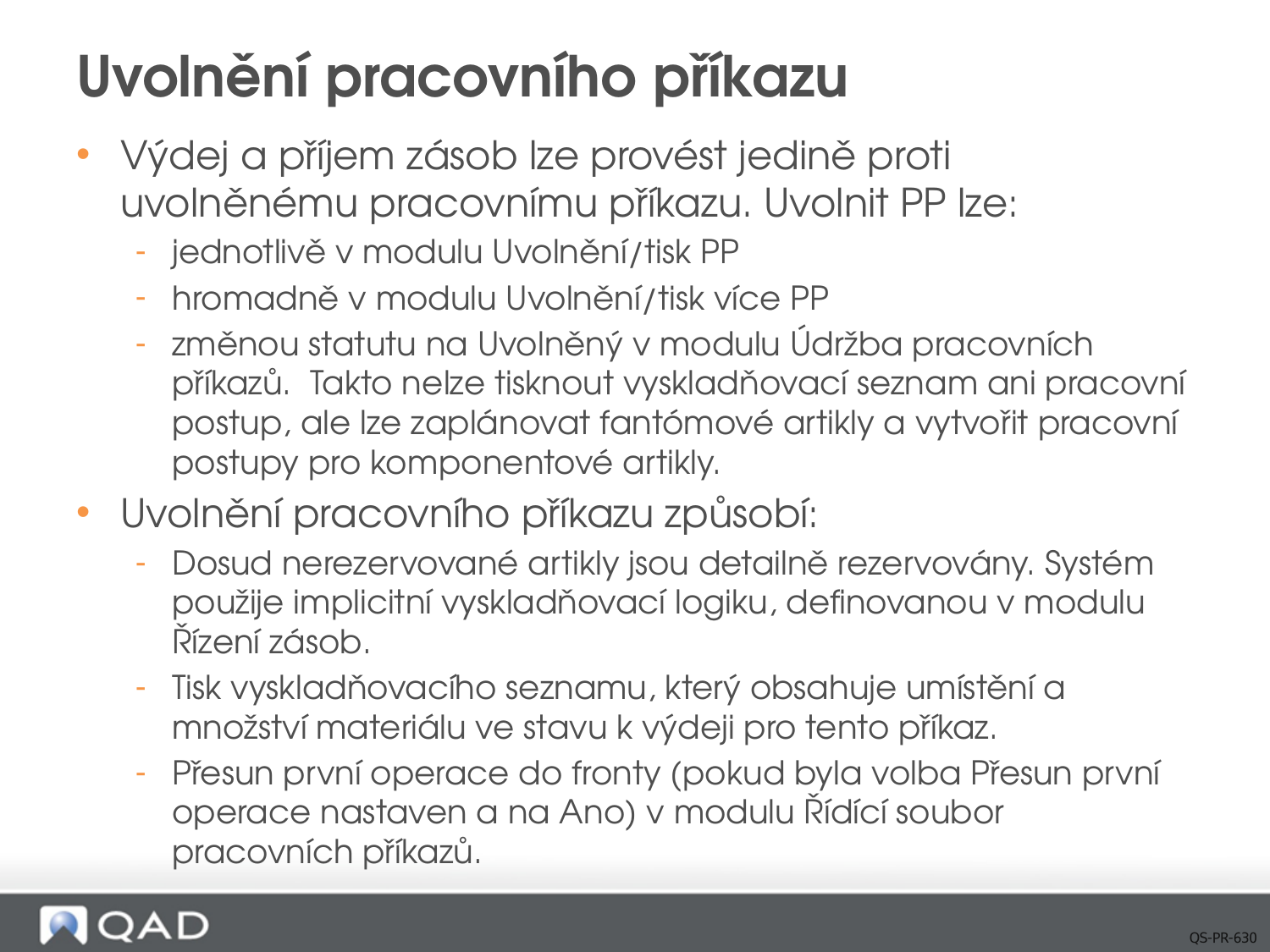

# Uvolnění pracovního příkazu
Výdej a příjem zásob lze provést jedině proti uvolněnému pracovnímu příkazu. Uvolnit PP lze:
jednotlivě v modulu Uvolnění/tisk PP
hromadně v modulu Uvolnění/tisk více PP
změnou statutu na Uvolněný v modulu Údržba pracovních příkazů.  Takto nelze tisknout vyskladňovací seznam ani pracovní postup, ale lze zaplánovat fantómové artikly a vytvořit pracovní postupy pro komponentové artikly.
Uvolnění pracovního příkazu způsobí:
Dosud nerezervované artikly jsou detailně rezervovány. Systém použije implicitní vyskladňovací logiku, definovanou v modulu Řízení zásob.
Tisk vyskladňovacího seznamu, který obsahuje umístění a množství materiálu ve stavu k výdeji pro tento příkaz.
Přesun první operace do fronty (pokud byla volba Přesun první operace nastaven a na Ano) v modulu Řídící soubor pracovních příkazů.
QS-PR-630